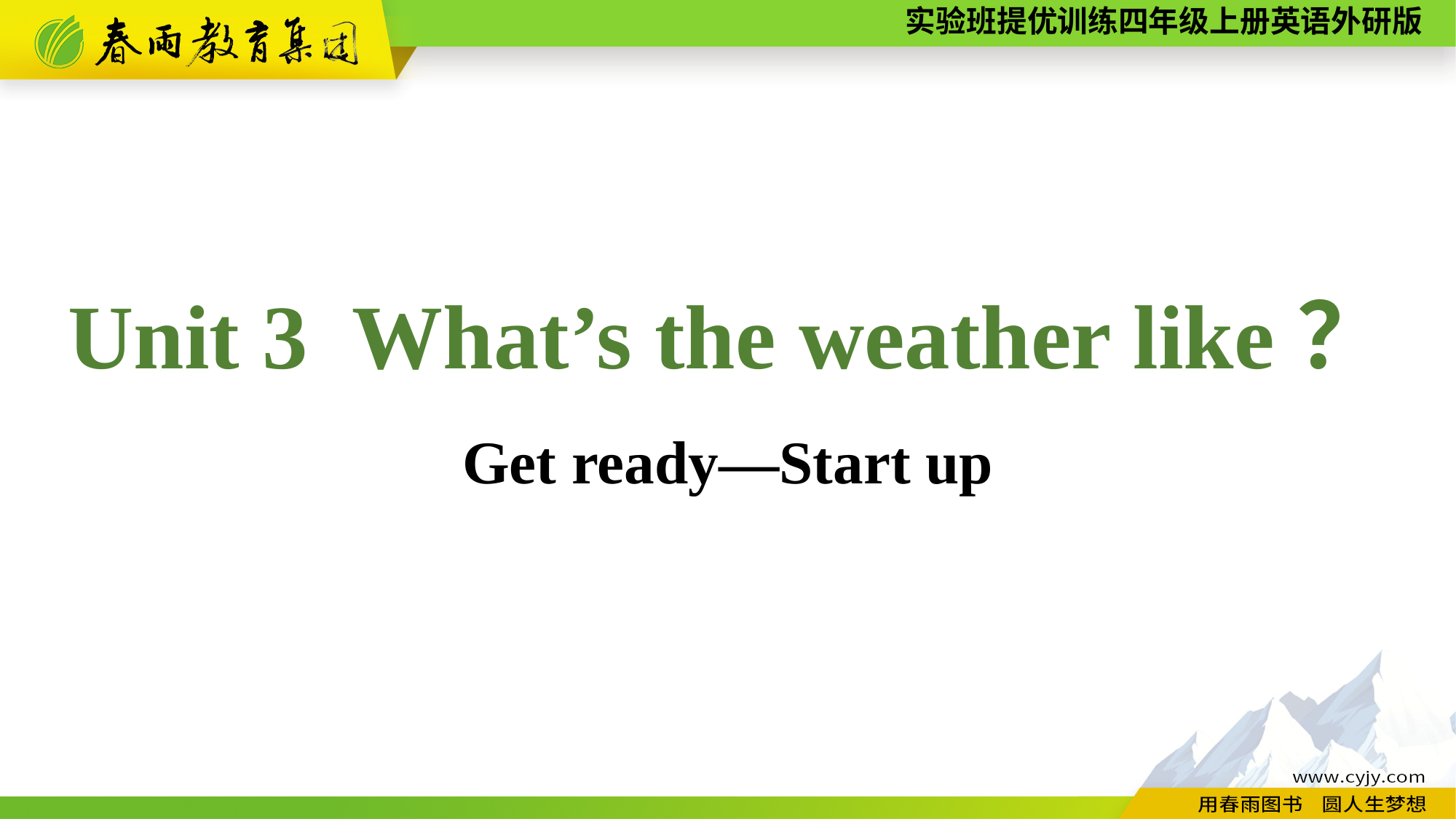

Unit 3  What’s the weather like？ Get ready—Start up